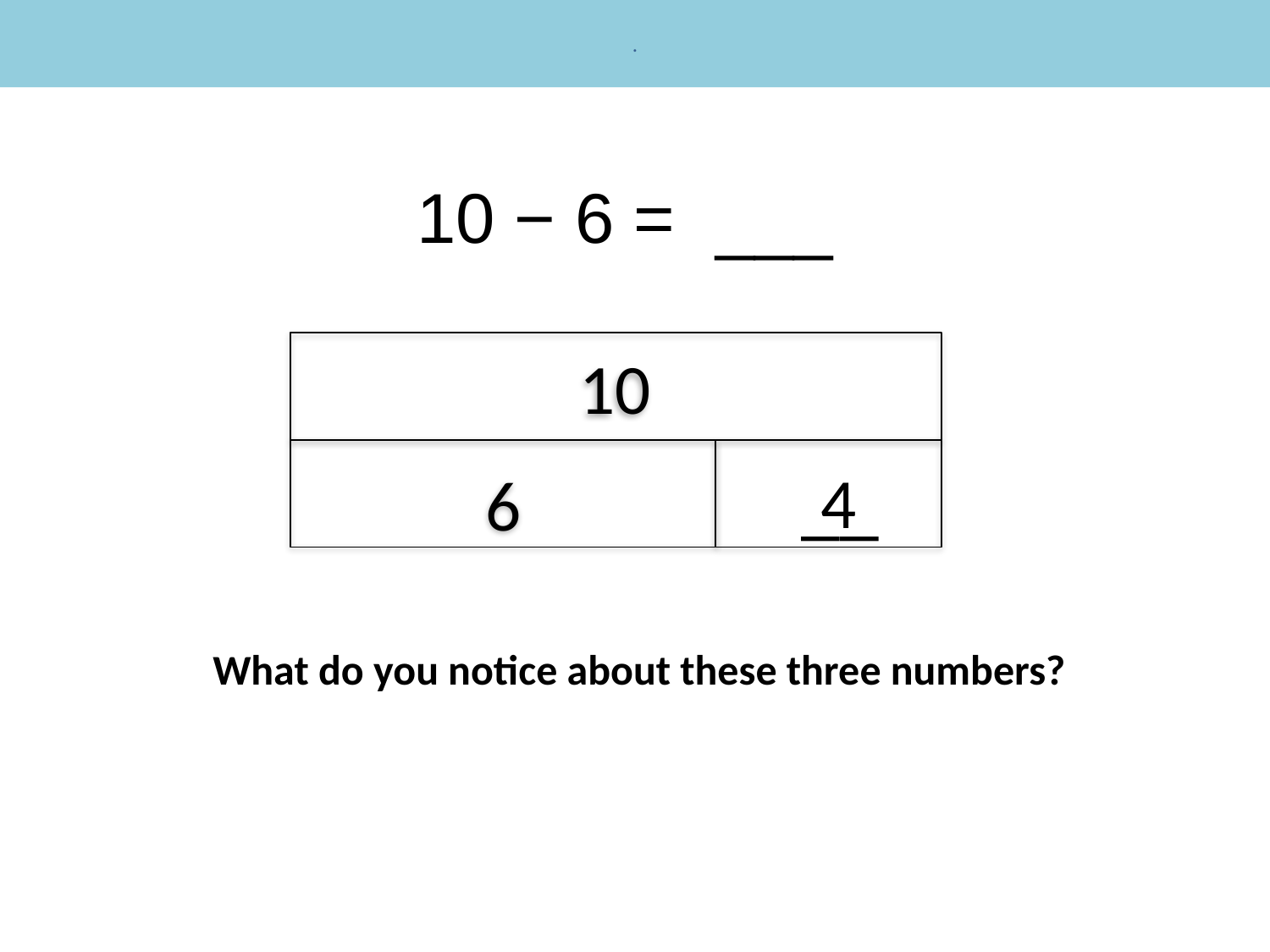

.
10 − 6 =
___

10

__
4
6
What do you notice about these three numbers?